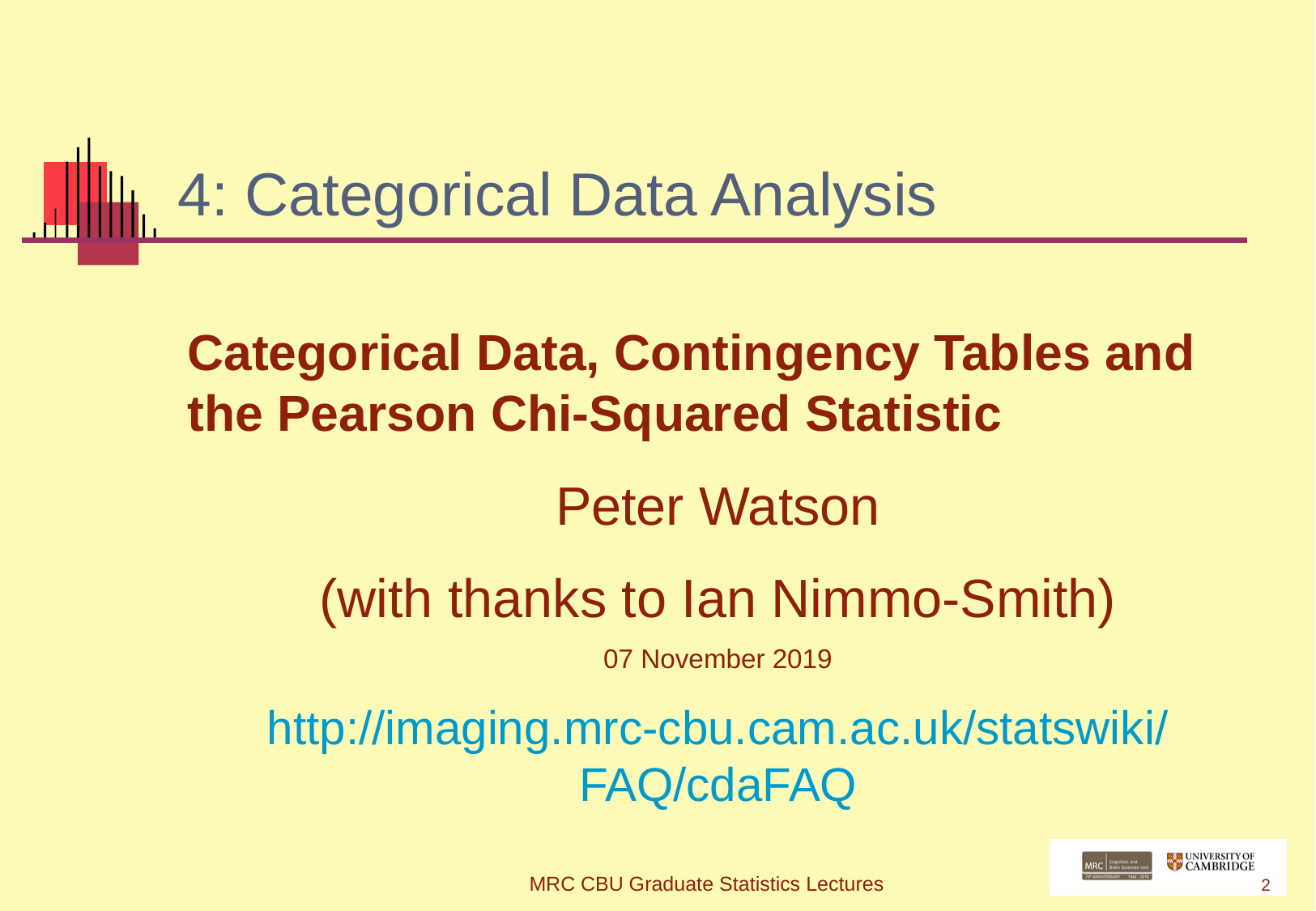

# 4: Categorical Data Analysis
Categorical Data, Contingency Tables and the Pearson Chi-Squared Statistic
Peter Watson
(with thanks to Ian Nimmo-Smith)
07 November 2019
http://imaging.mrc-cbu.cam.ac.uk/statswiki/FAQ/cdaFAQ

MRC CBU Graduate Statistics Lectures
2